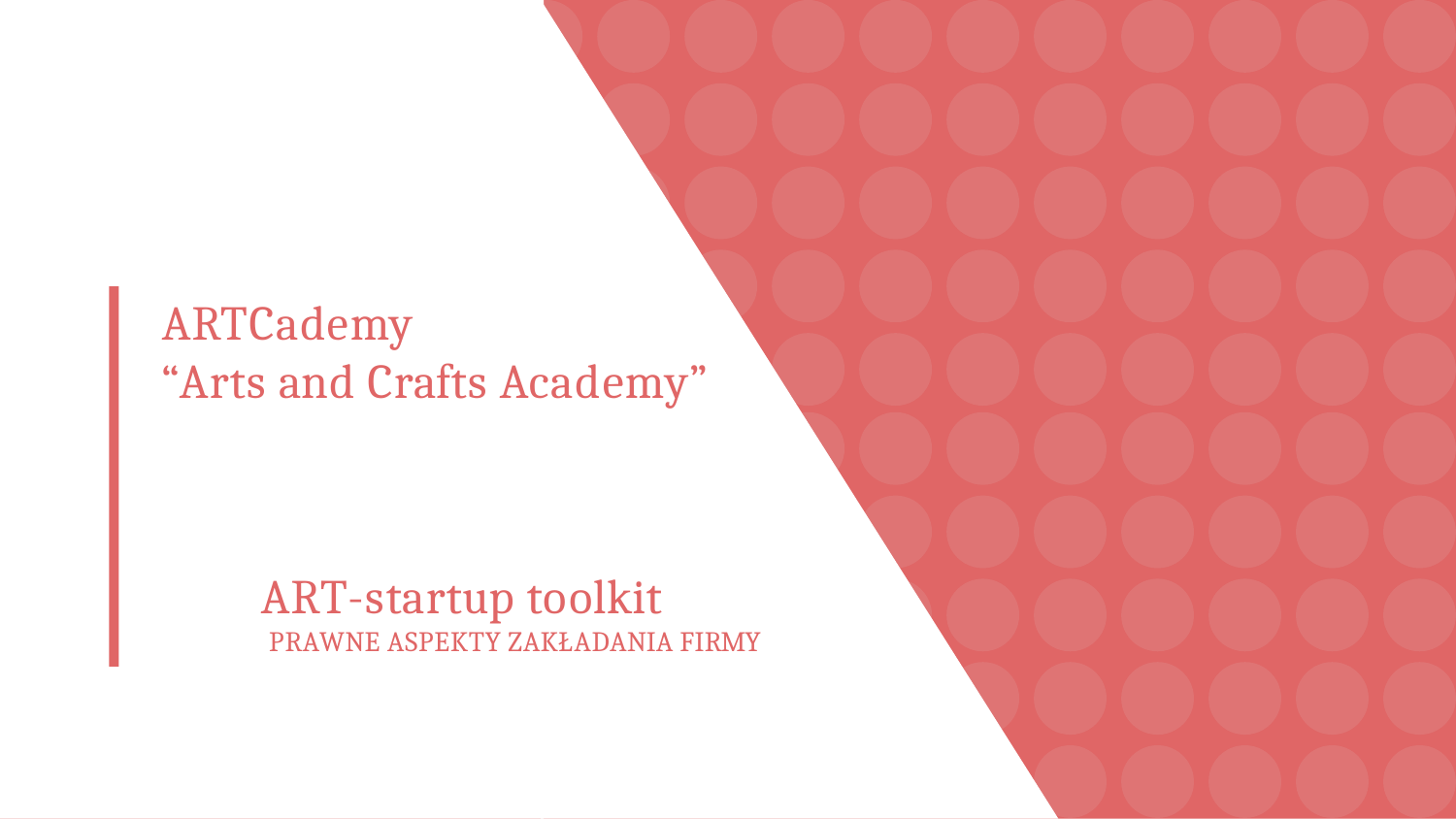

# ARTCademy
“Arts and Crafts Academy”

ART-startup toolkit
 PRAWNE ASPEKTY ZAKŁADANIA FIRMY